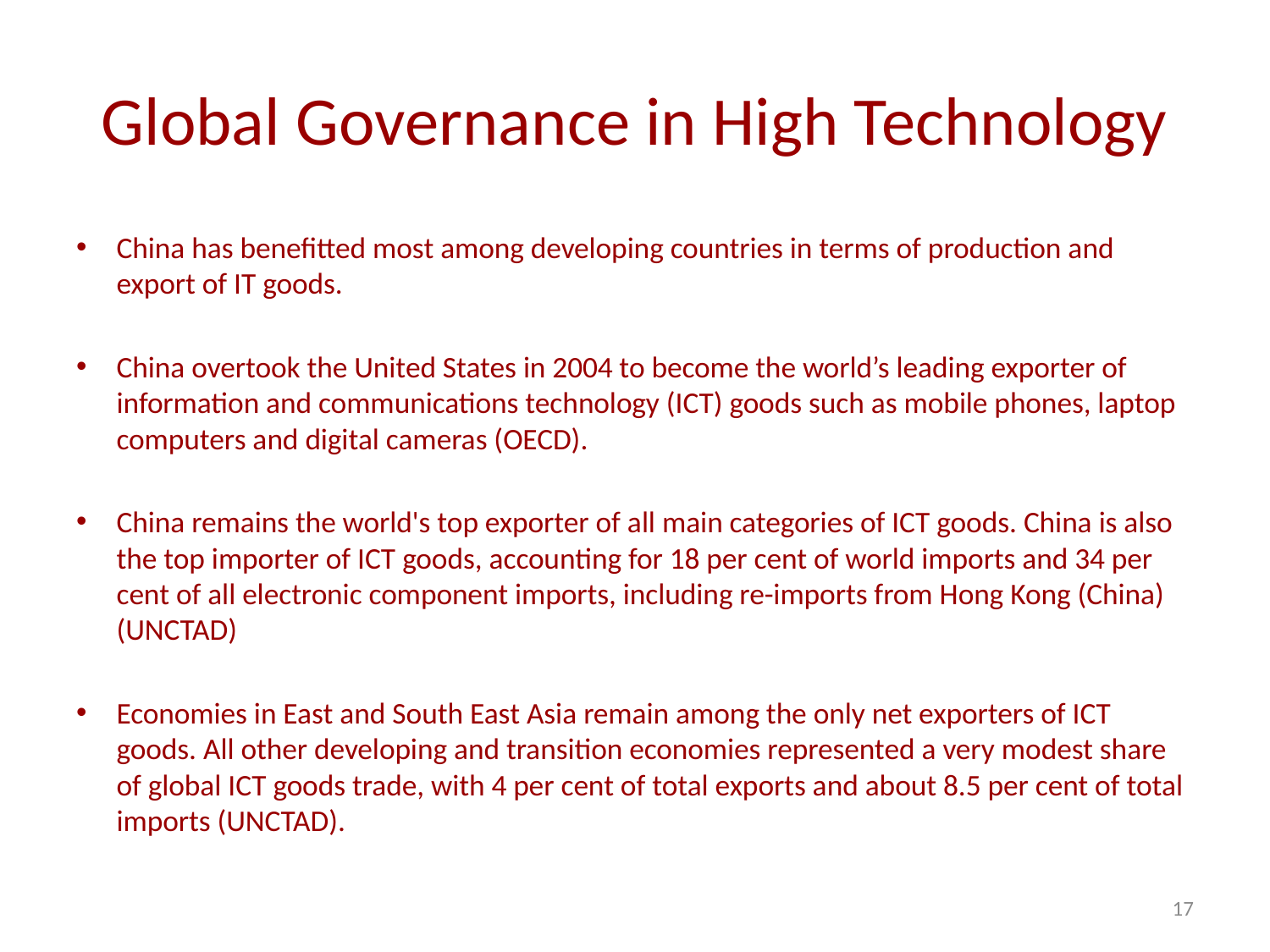

# Global Governance in High Technology
China has benefitted most among developing countries in terms of production and export of IT goods.

China overtook the United States in 2004 to become the world’s leading exporter of information and communications technology (ICT) goods such as mobile phones, laptop computers and digital cameras (OECD).

China remains the world's top exporter of all main categories of ICT goods. China is also the top importer of ICT goods, accounting for 18 per cent of world imports and 34 per cent of all electronic component imports, including re-imports from Hong Kong (China) (UNCTAD)

Economies in East and South East Asia remain among the only net exporters of ICT goods. All other developing and transition economies represented a very modest share of global ICT goods trade, with 4 per cent of total exports and about 8.5 per cent of total imports (UNCTAD).

17